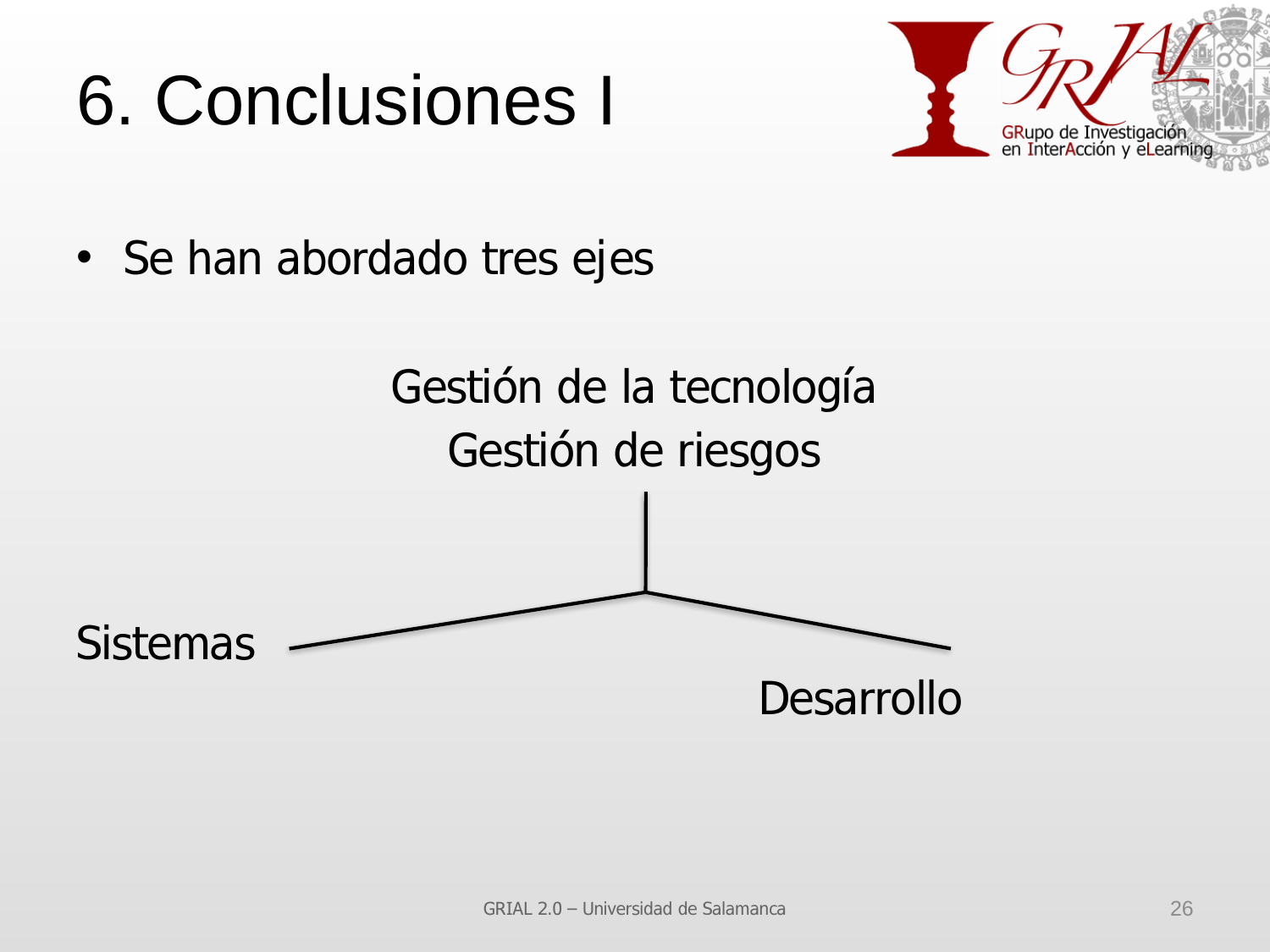

# 6. Conclusiones I
Se han abordado tres ejes

Gestión de la tecnología
Gestión de riesgos

Sistemas												Desarrollo

GRIAL 2.0 – Universidad de Salamanca
26